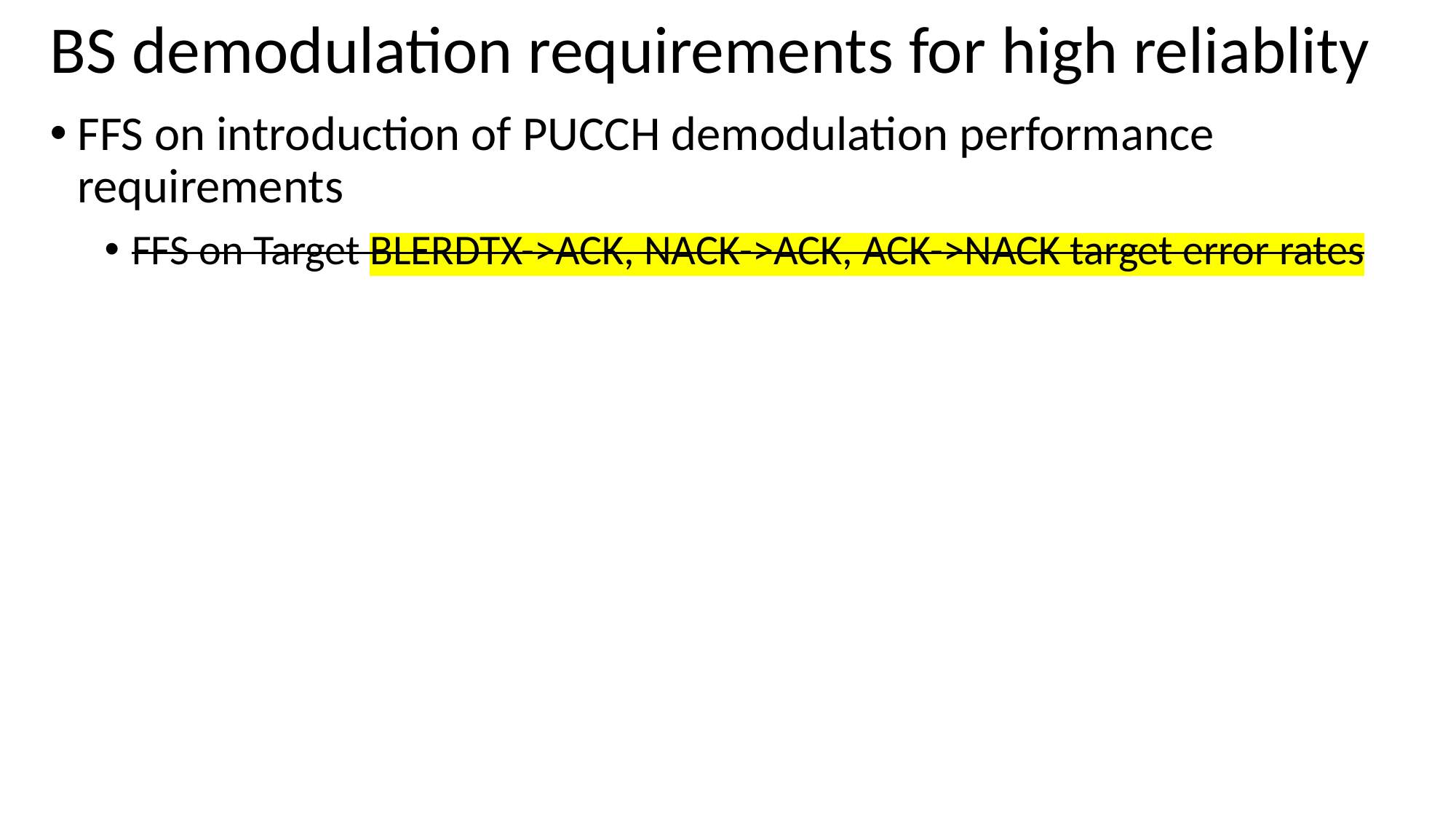

# BS demodulation requirements for high reliablity
FFS on introduction of PUCCH demodulation performance requirements
FFS on Target BLERDTX->ACK, NACK->ACK, ACK->NACK target error rates